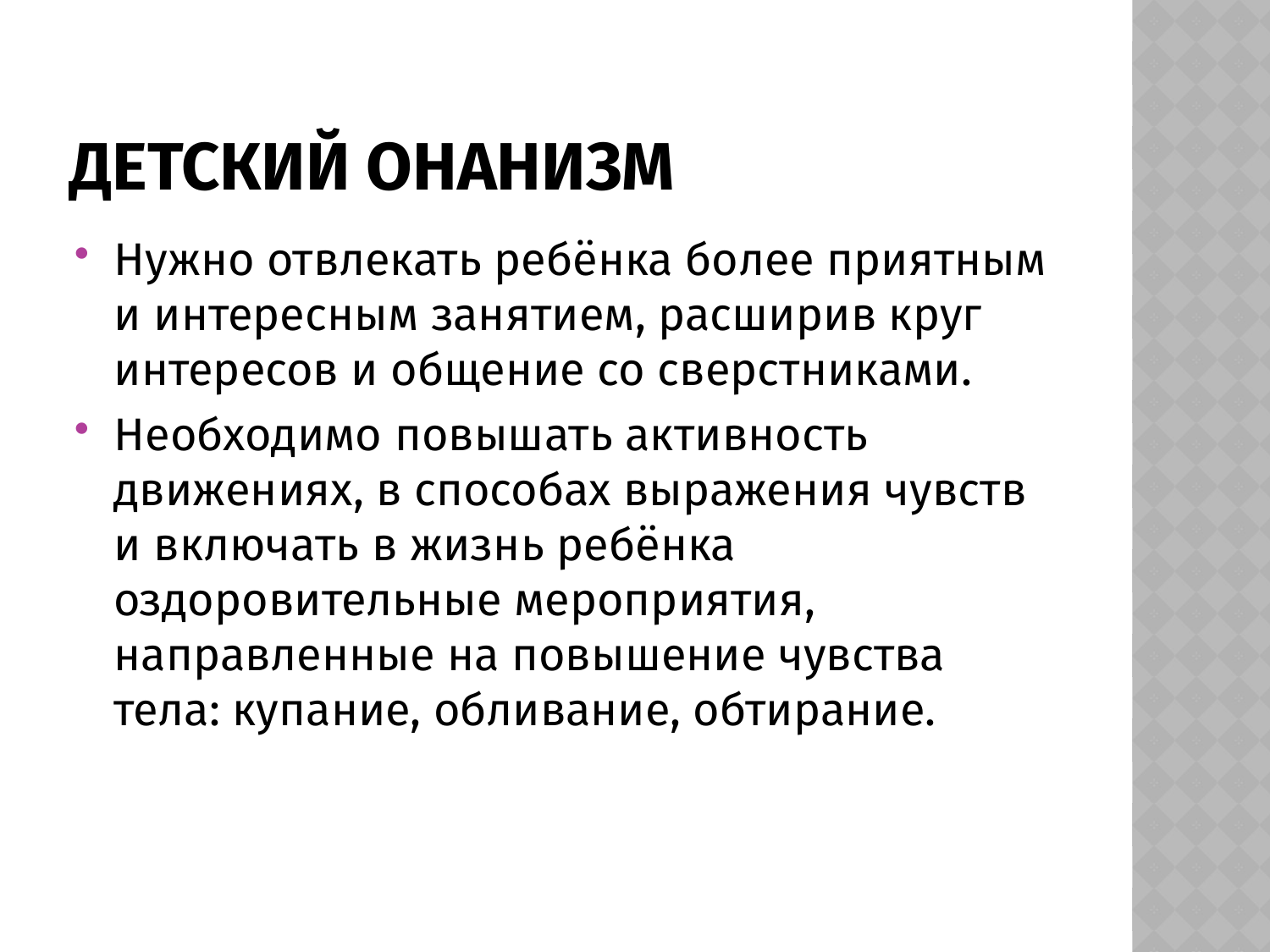

# Детский онанизм
Нужно отвлекать ребёнка более приятным и интересным занятием, расширив круг интересов и общение со сверстниками.
Необходимо повышать активность  движениях, в способах выражения чувств и включать в жизнь ребёнка оздоровительные мероприятия, направленные на повышение чувства тела: купание, обливание, обтирание.